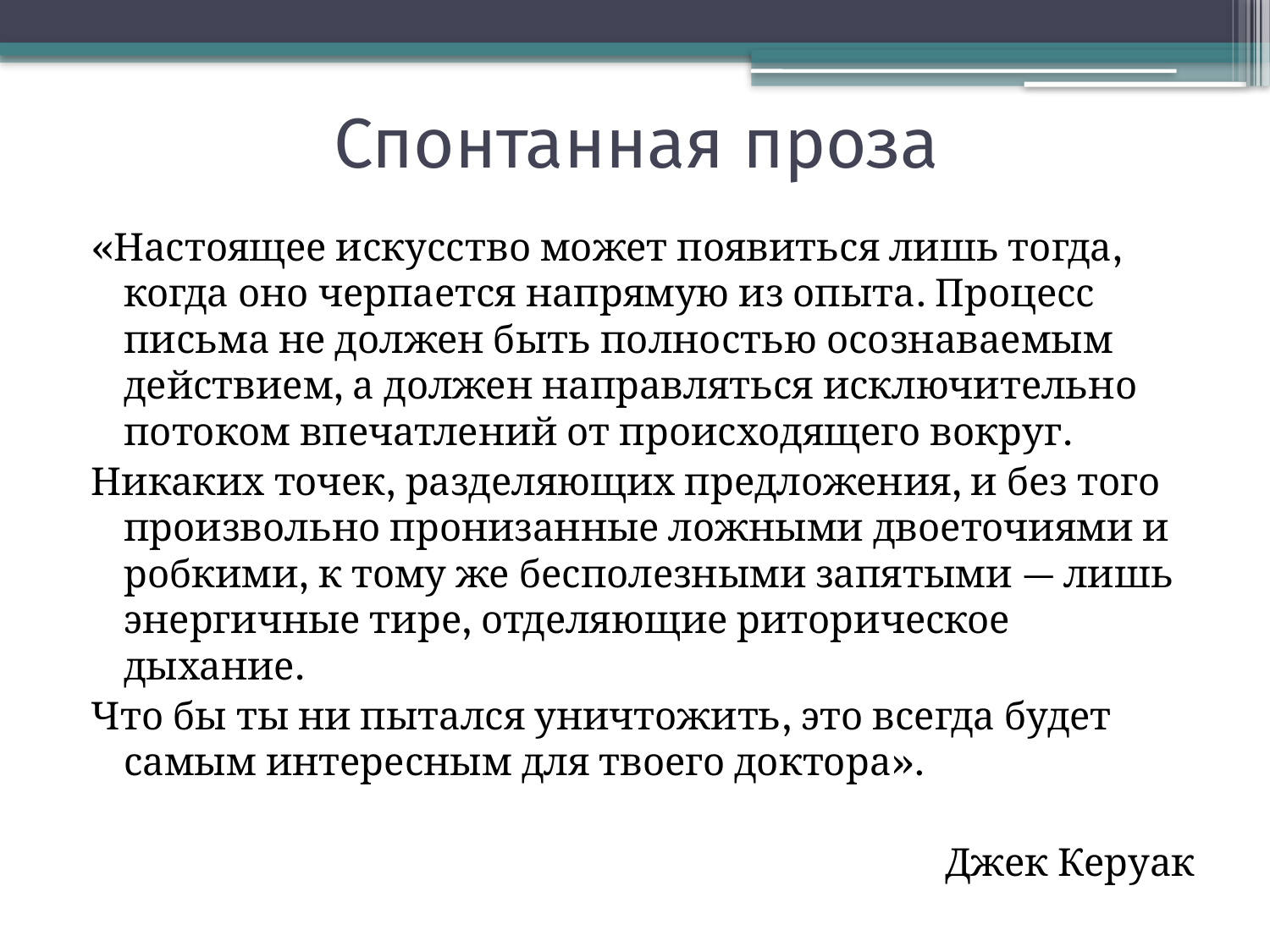

# Спонтанная проза
«Настоящее искусство может появиться лишь тогда, когда оно черпается напрямую из опыта. Процесс письма не должен быть полностью осознаваемым действием, а должен направляться исключительно потоком впечатлений от происходящего вокруг.
Никаких точек, разделяющих предложения, и без того произвольно пронизанные ложными двоеточиями и робкими, к тому же бесполезными запятыми — лишь энергичные тире, отделяющие риторическое дыхание.
Что бы ты ни пытался уничтожить, это всегда будет самым интересным для твоего доктора».

Джек Керуак